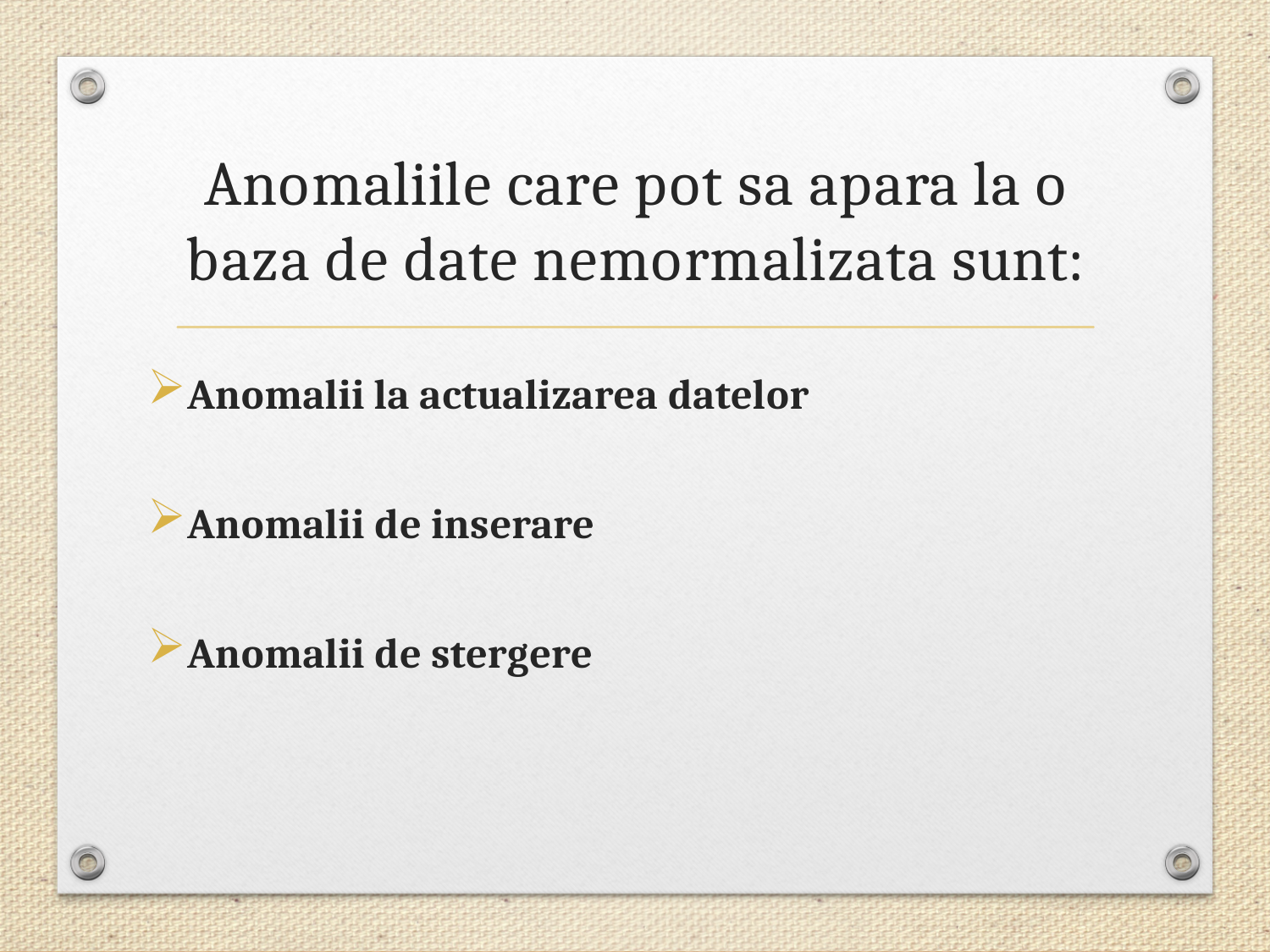

# Anomaliile care pot sa apara la o baza de date nemormalizata sunt:
Anomalii la actualizarea datelor

Anomalii de inserare

Anomalii de stergere